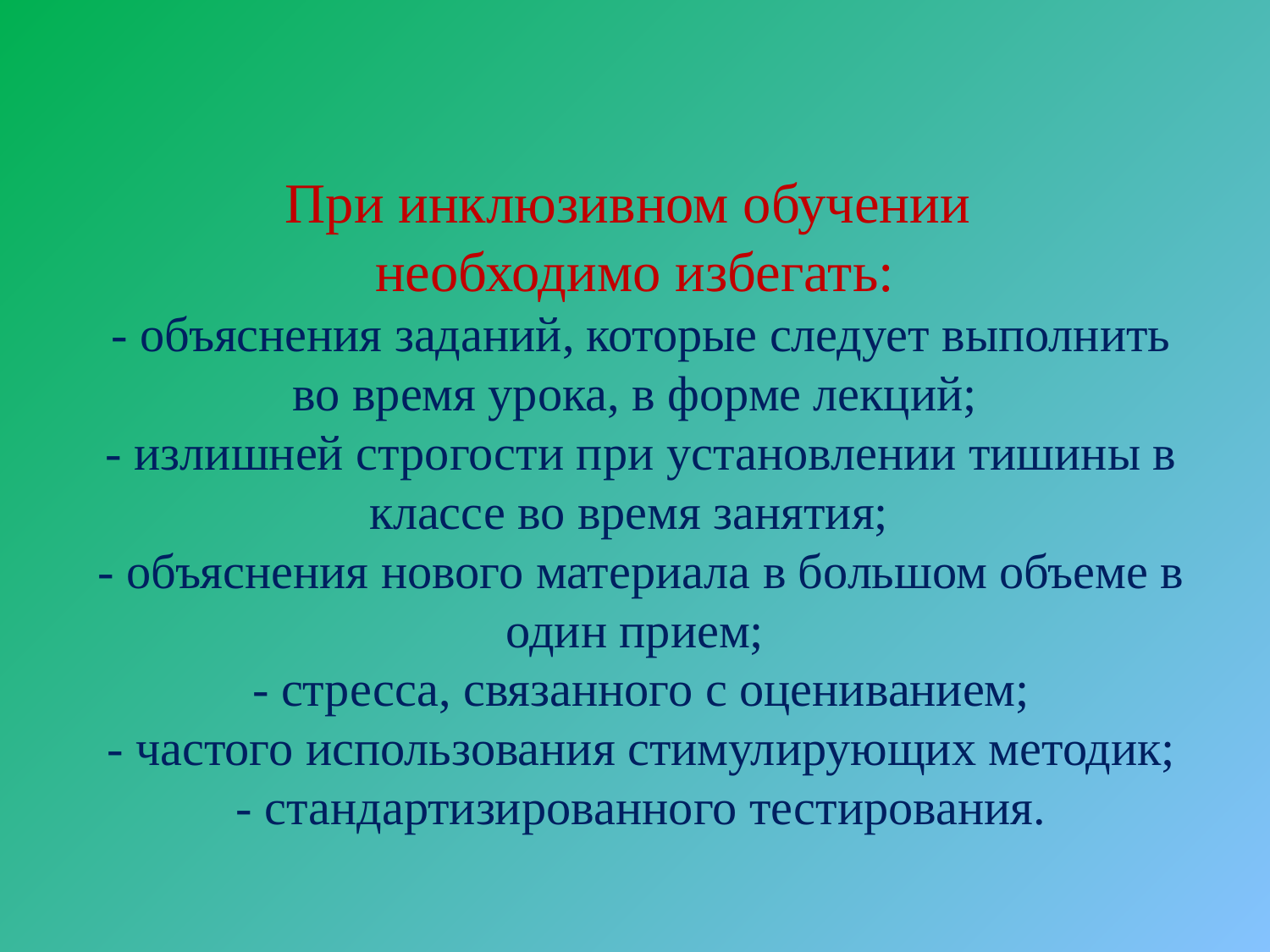

# При инклюзивном обучении необходимо избегать: - объяснения заданий, которые следует выполнить во время урока, в форме лекций; - излишней строгости при установлении тишины в классе во время занятия; - объяснения нового материала в большом объеме в один прием; - стресса, связанного с оцениванием; - частого использования стимулирующих методик; - стандартизированного тестирования.